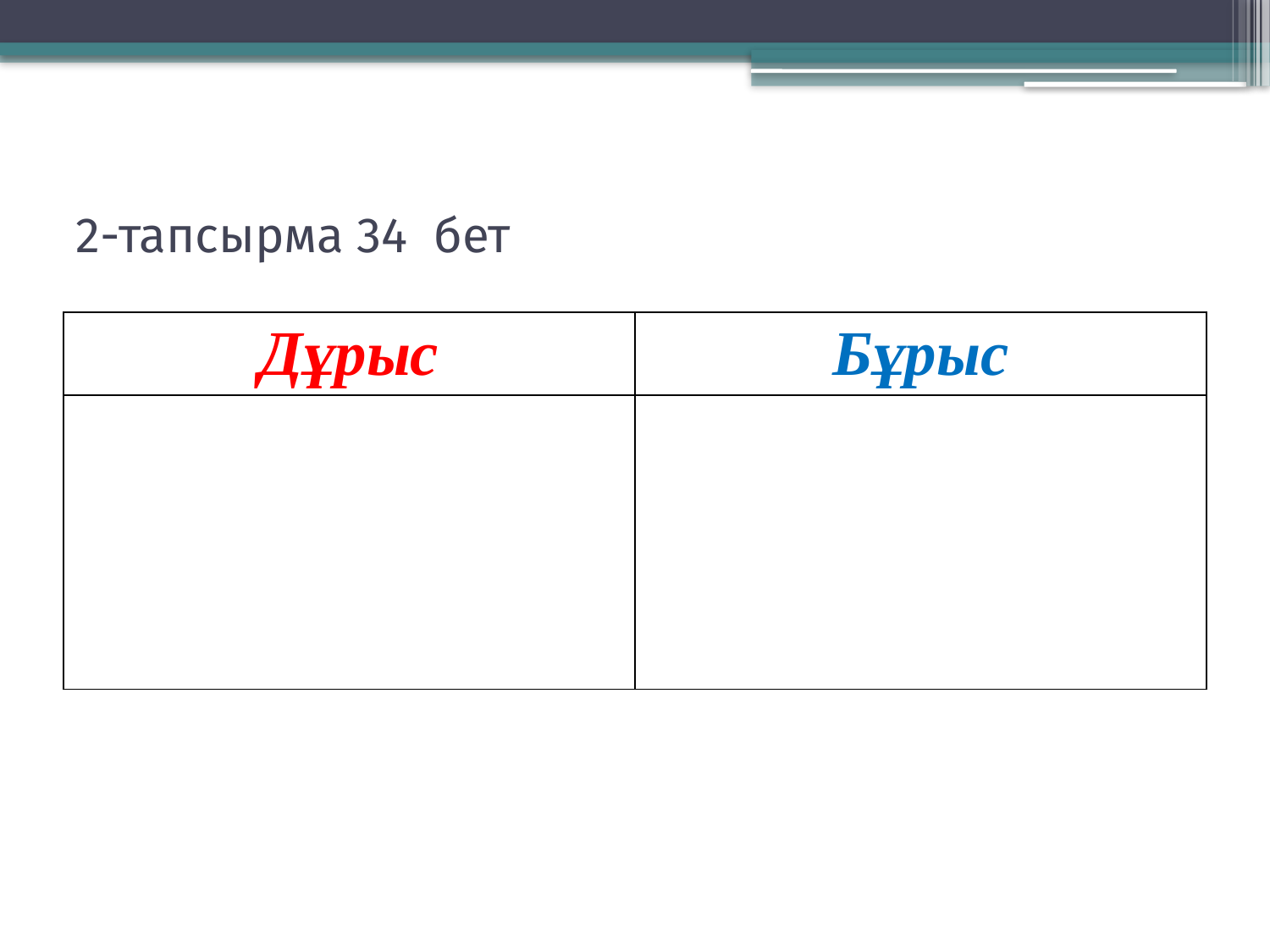

# 2-тапсырма 34  бет
| Дұрыс | Бұрыс |
| --- | --- |
|  |  |